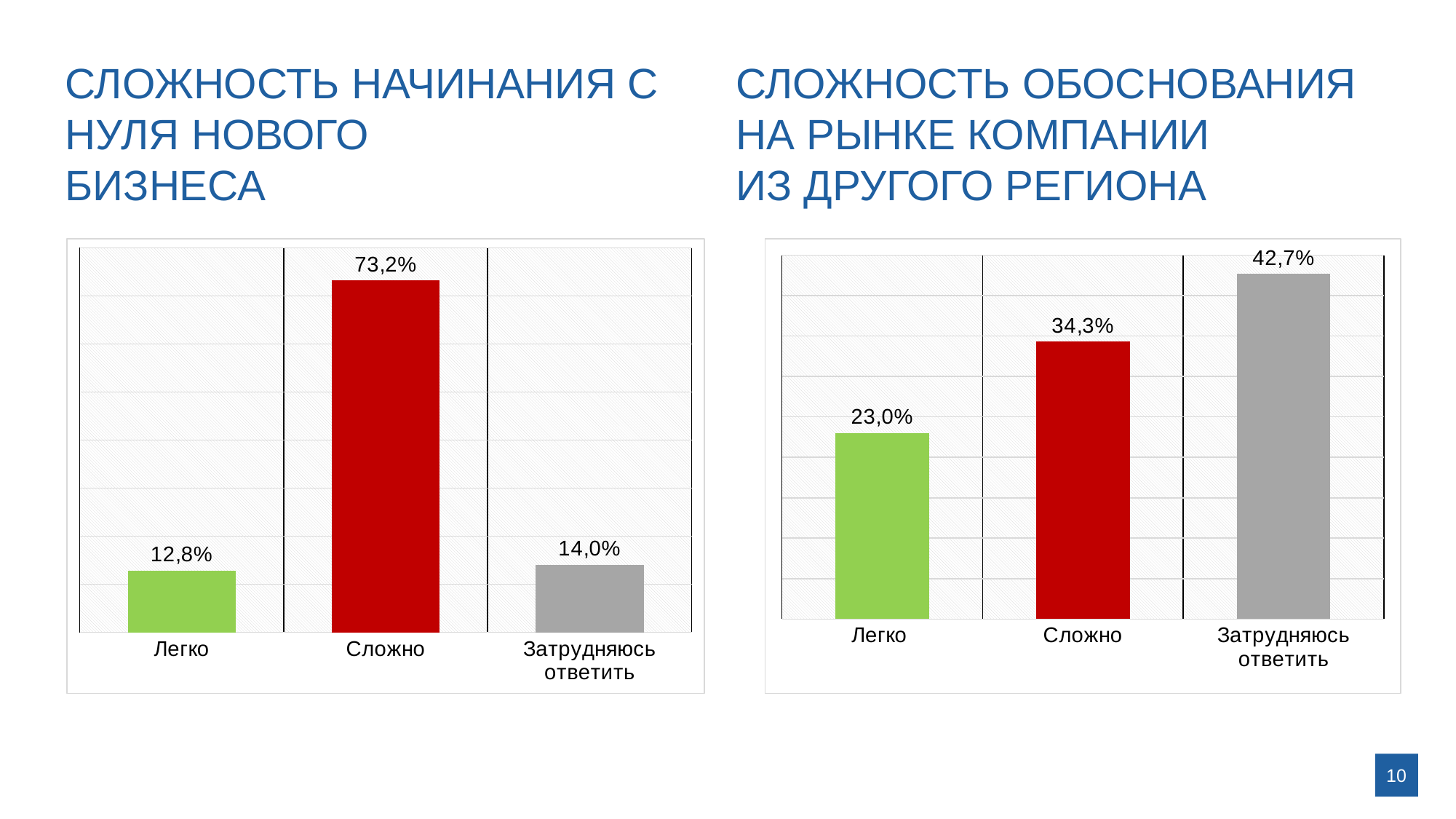

СЛОЖНОСТЬ НАЧИНАНИЯ С НУЛЯ НОВОГО
БИЗНЕСА
СЛОЖНОСТЬ ОБОСНОВАНИЯ
НА РЫНКЕ КОМПАНИИ
ИЗ ДРУГОГО РЕГИОНА

### Chart

| Category | 2018 год |
|---|---|
| Легко | 0.128 |
| Сложно | 0.732 |
| Затрудняюсь ответить | 0.14 |

### Chart

| Category | 2018 год |
|---|---|
| Легко  | 0.23 |
| Сложно | 0.343 |
| Затрудняюсь ответить | 0.427 |
10